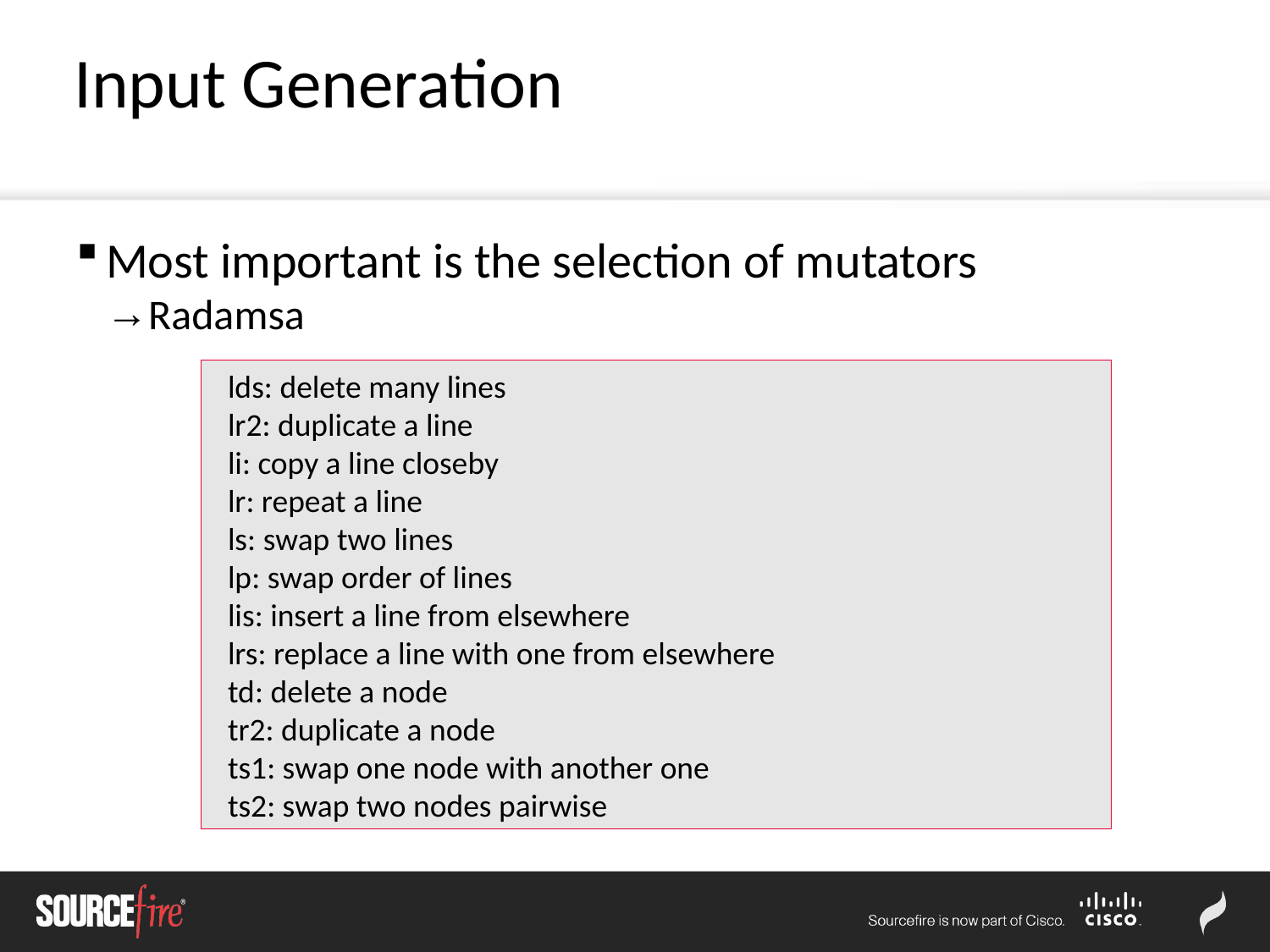

Input Generation
Most important is the selection of mutators
Radamsa
  lds: delete many lines
  lr2: duplicate a line
  li: copy a line closeby
  lr: repeat a line
  ls: swap two lines
  lp: swap order of lines
  lis: insert a line from elsewhere
  lrs: replace a line with one from elsewhere
  td: delete a node
  tr2: duplicate a node
  ts1: swap one node with another one
  ts2: swap two nodes pairwise